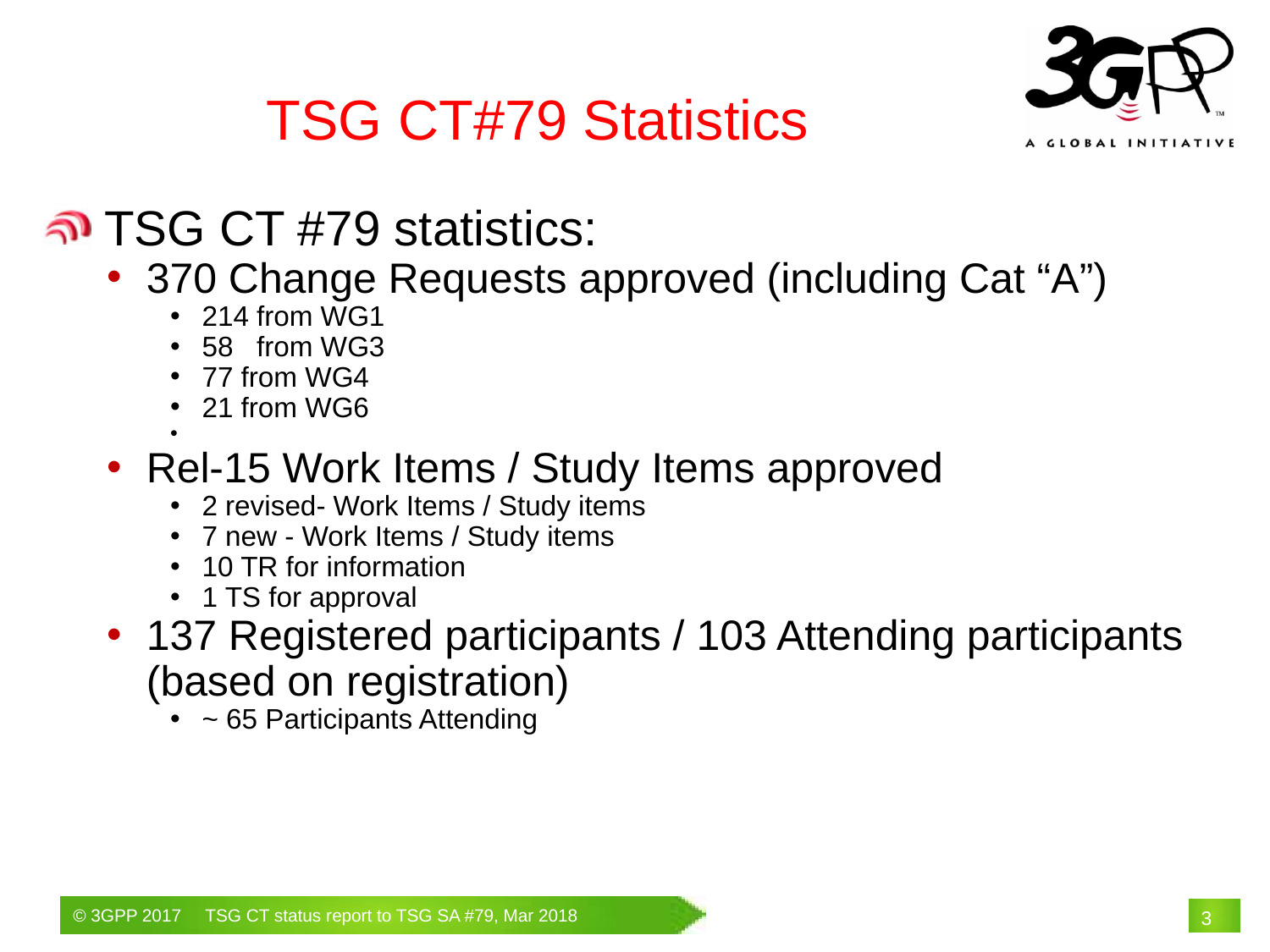

TSG CT#79 Statistics
 TSG CT #79 statistics:
370 Change Requests approved (including Cat “A”)
214 from WG1
58   from WG3
77 from WG4
21 from WG6

Rel-15 Work Items / Study Items approved
2 revised- Work Items / Study items
7 new - Work Items / Study items
10 TR for information
1 TS for approval
137 Registered participants / 103 Attending participants (based on registration)
~ 65 Participants Attending

# 3